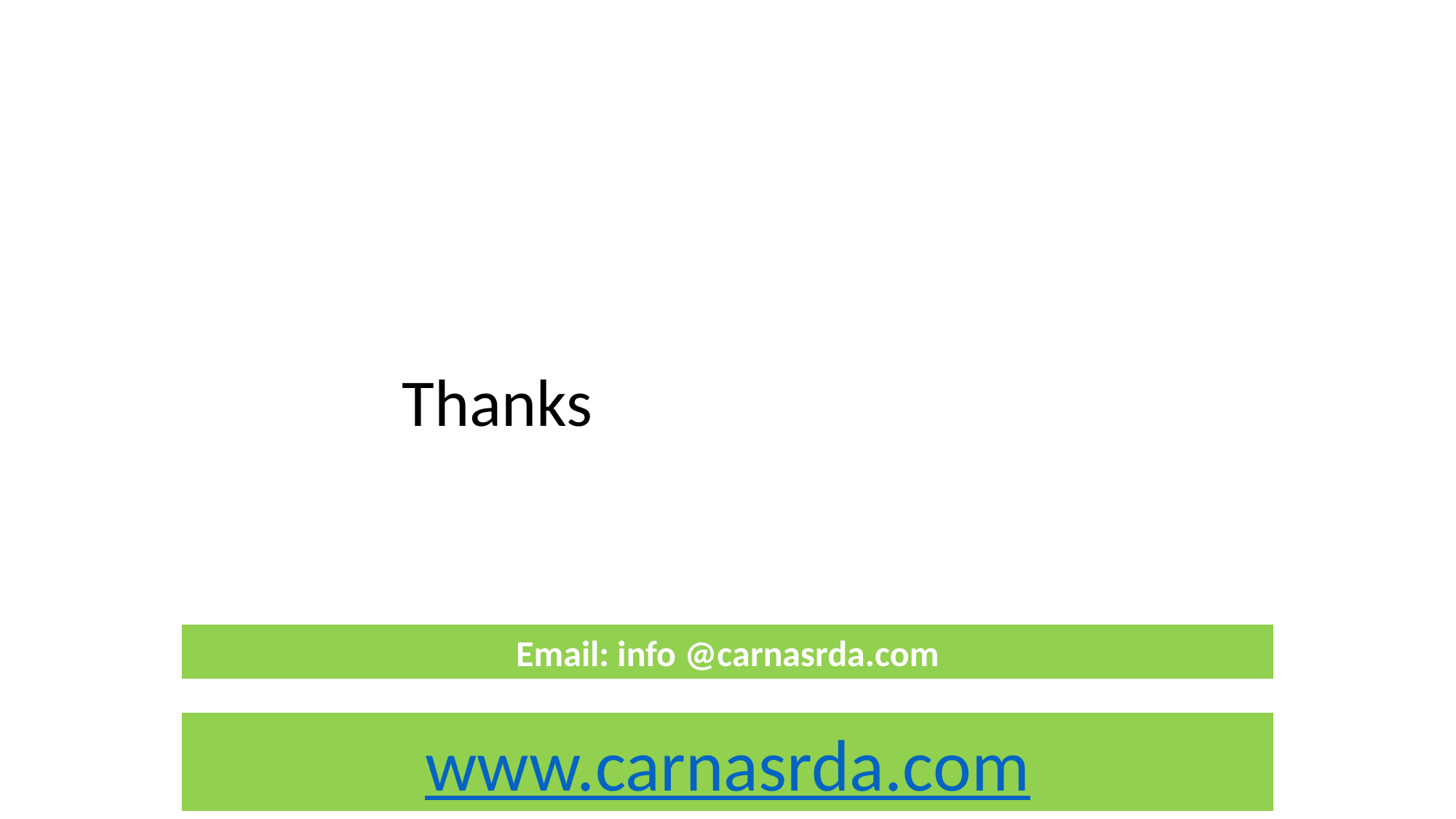

# Thanks
Email: info @carnasrda.com
www.carnasrda.com
www.carnasrda.com
25
10/16/2022